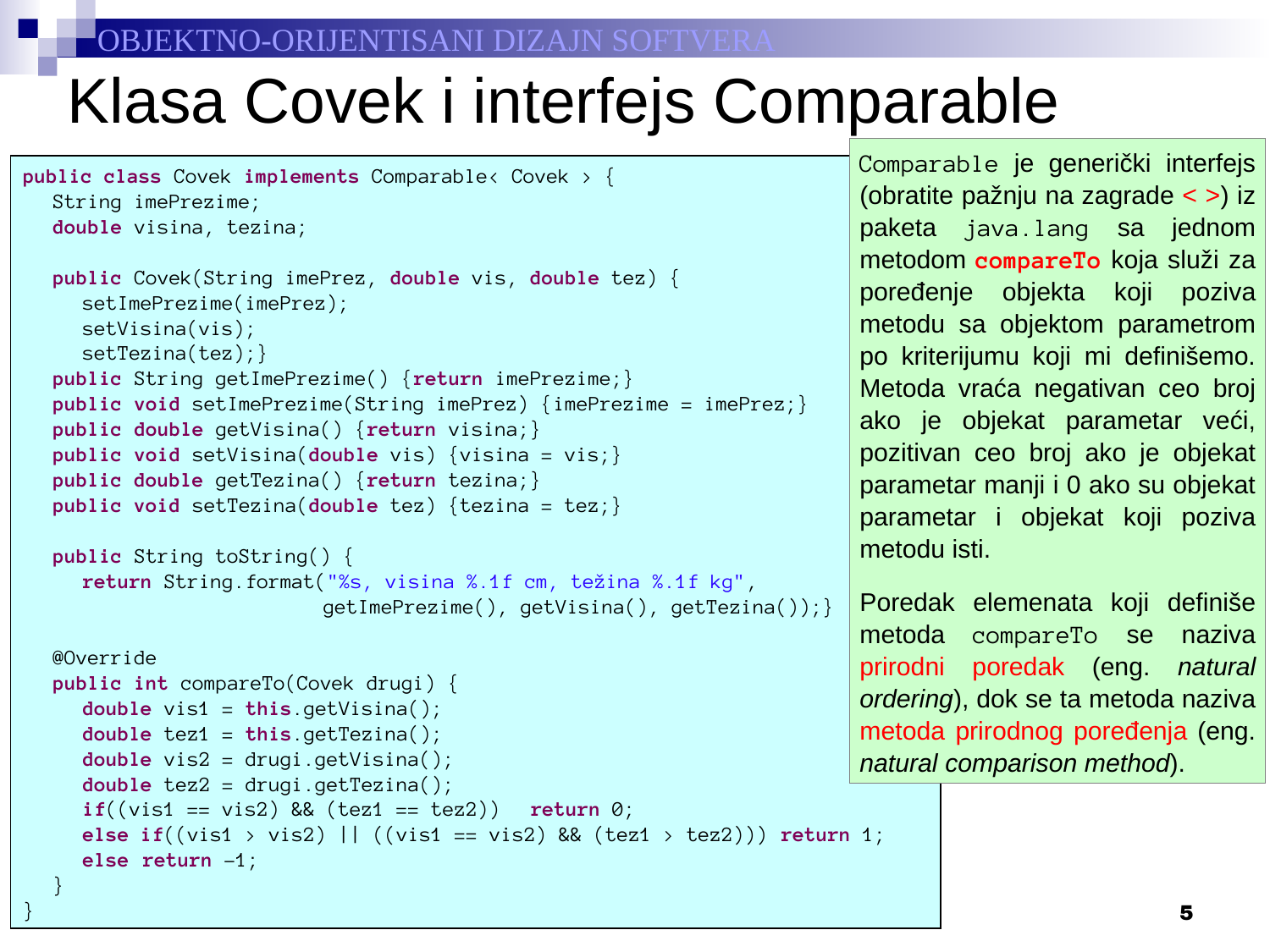

# Klasa Covek i interfejs Comparable
public class Covek implements Comparable< Covek > {
	String imePrezime;
	double visina, tezina;

	public Covek(String imePrez, double vis, double tez) {
		setImePrezime(imePrez);
		setVisina(vis);
		setTezina(tez);}
	public String getImePrezime() {return imePrezime;}
	public void setImePrezime(String imePrez) {imePrezime = imePrez;}
	public double getVisina() {return visina;}
	public void setVisina(double vis) {visina = vis;}
	public double getTezina() {return tezina;}
	public void setTezina(double tez) {tezina = tez;}

	public String toString() {
		return String.format("%s, visina %.1f cm, težina %.1f kg",
						    getImePrezime(), getVisina(), getTezina());}

	@Override
	public int compareTo(Covek drugi) {
		double vis1 = this.getVisina();
		double tez1 = this.getTezina();
		double vis2 = drugi.getVisina();
		double tez2 = drugi.getTezina();
		if((vis1 == vis2) && (tez1 == tez2)) 	return 0;
		else if((vis1 > vis2) || ((vis1 == vis2) && (tez1 > tez2))) return 1;
		else 	return -1;
	}
}
Comparable je generički interfejs (obratite pažnju na zagrade < >) iz paketa java.lang sa jednom metodom compareTo koja služi za poređenje objekta koji poziva metodu sa objektom parametrom po kriterijumu koji mi definišemo. Metoda vraća negativan ceo broj ako je objekat parametar veći, pozitivan ceo broj ako je objekat parametar manji i 0 ako su objekat parametar i objekat koji poziva metodu isti.
Poredak elemenata koji definiše metoda compareTo se naziva prirodni poredak (eng. natural ordering), dok se ta metoda naziva metoda prirodnog poređenja (eng. natural comparison method).
5